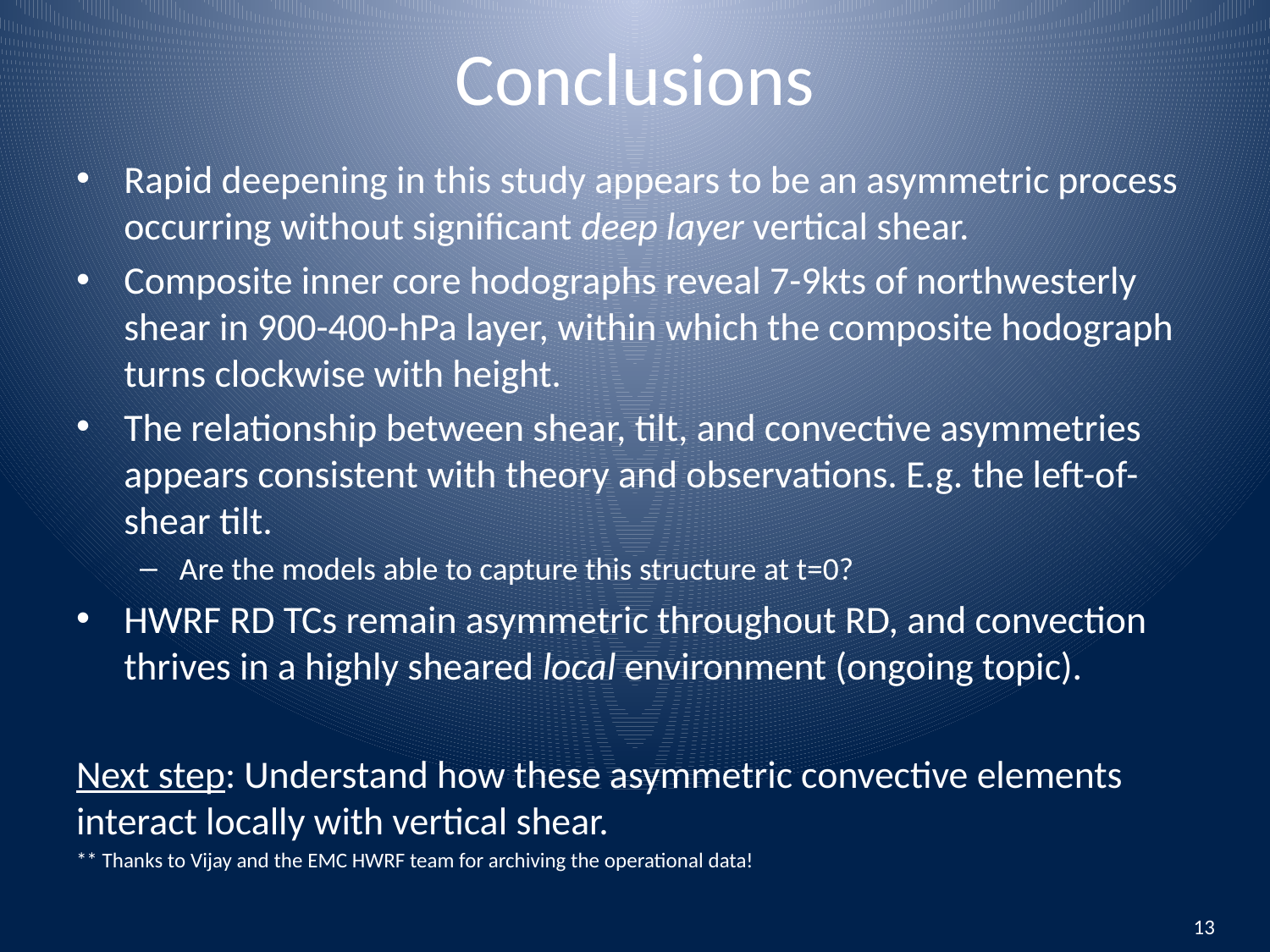

# Conclusions
Rapid deepening in this study appears to be an asymmetric process occurring without significant deep layer vertical shear.
Composite inner core hodographs reveal 7-9kts of northwesterly shear in 900-400-hPa layer, within which the composite hodograph turns clockwise with height.
The relationship between shear, tilt, and convective asymmetries appears consistent with theory and observations. E.g. the left-of-shear tilt.
Are the models able to capture this structure at t=0?
HWRF RD TCs remain asymmetric throughout RD, and convection thrives in a highly sheared local environment (ongoing topic).

Next step: Understand how these asymmetric convective elements interact locally with vertical shear.
** Thanks to Vijay and the EMC HWRF team for archiving the operational data!

13